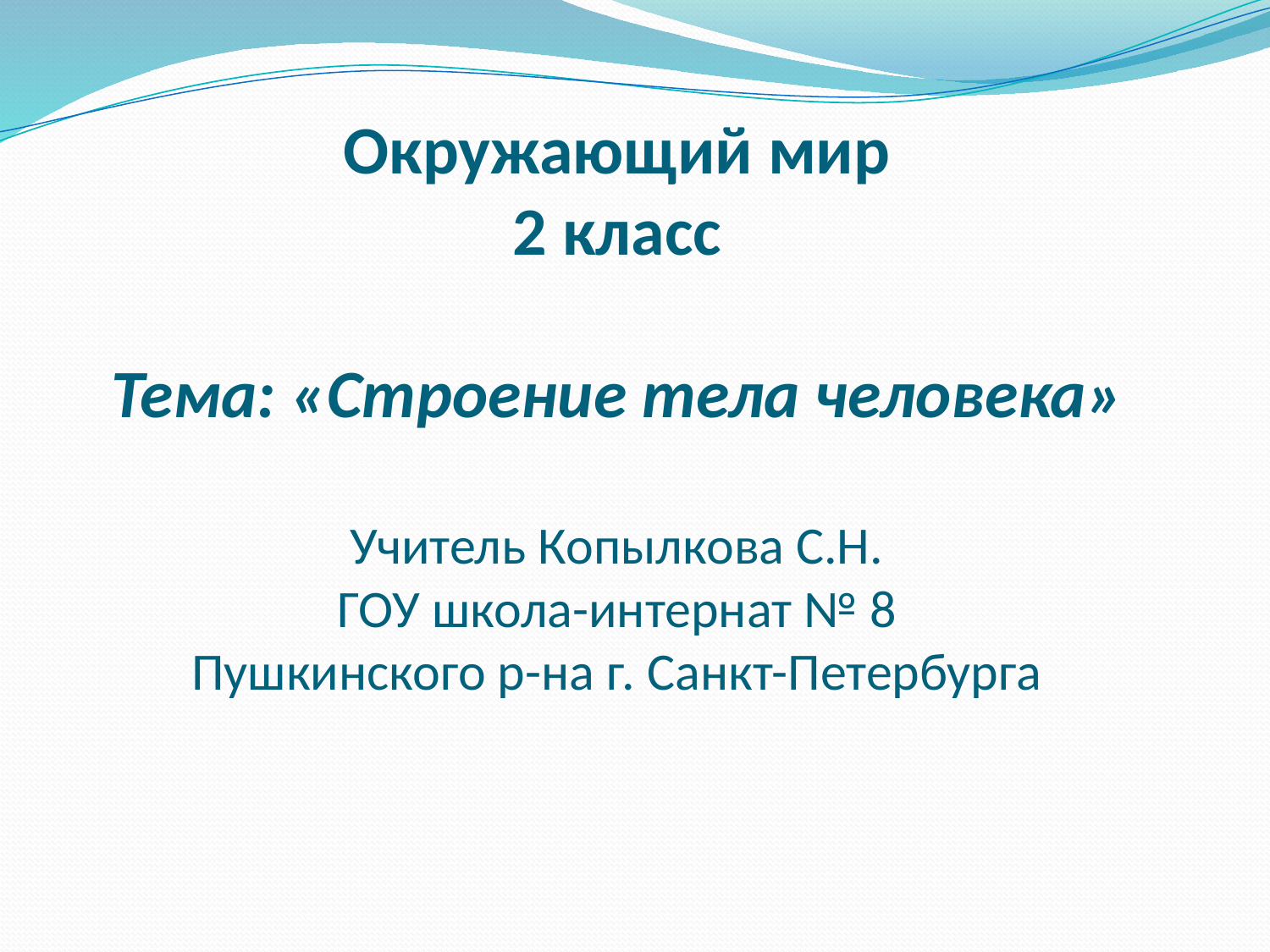

# Окружающий мир 2 класс Тема: «Строение тела человека» Учитель Копылкова С.Н. ГОУ школа-интернат № 8 Пушкинского р-на г. Санкт-Петербурга